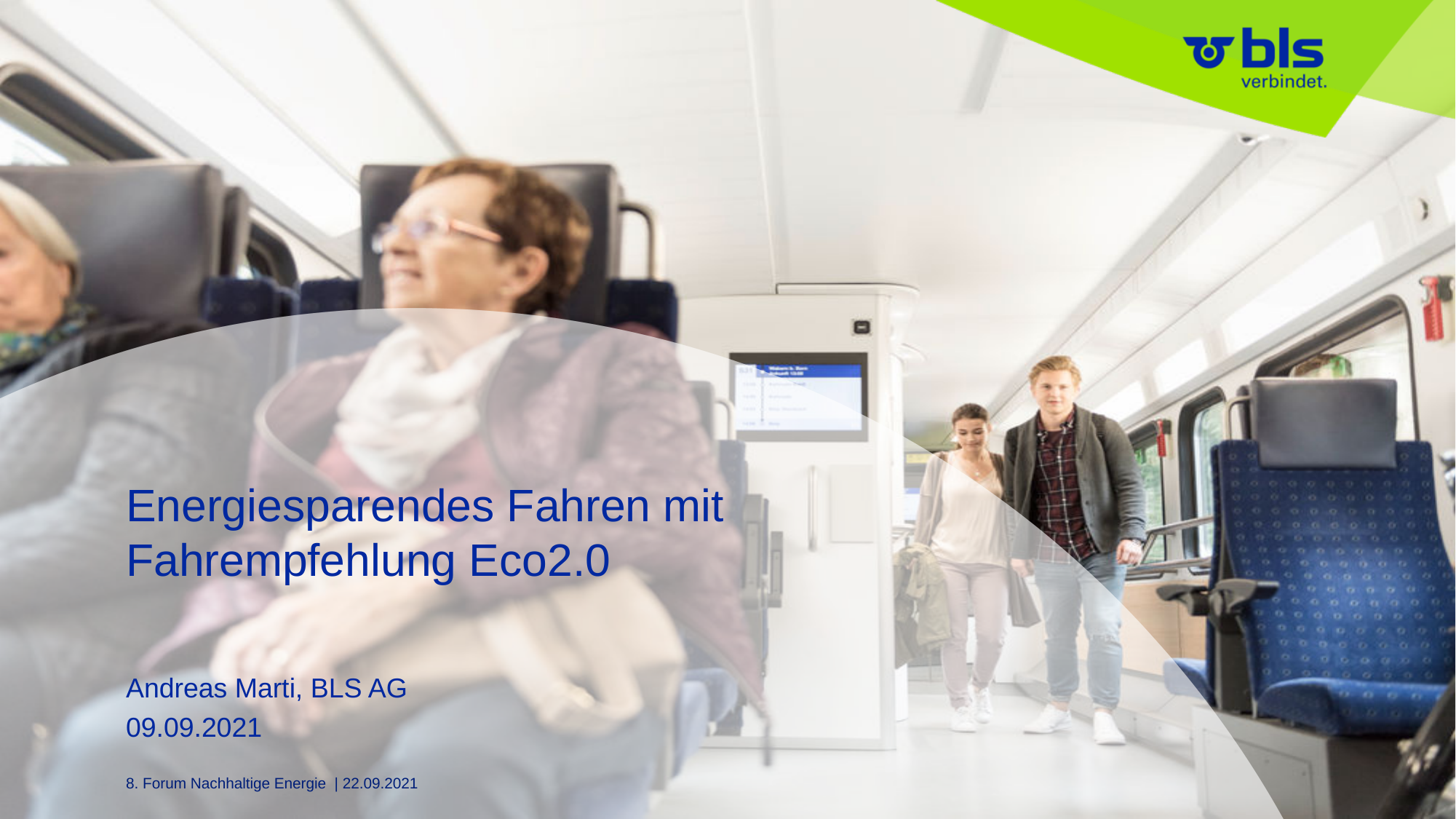

# Energiesparendes Fahren mit Fahrempfehlung Eco2.0
Andreas Marti, BLS AG
09.09.2021
8. Forum Nachhaltige Energie  | 22.09.2021